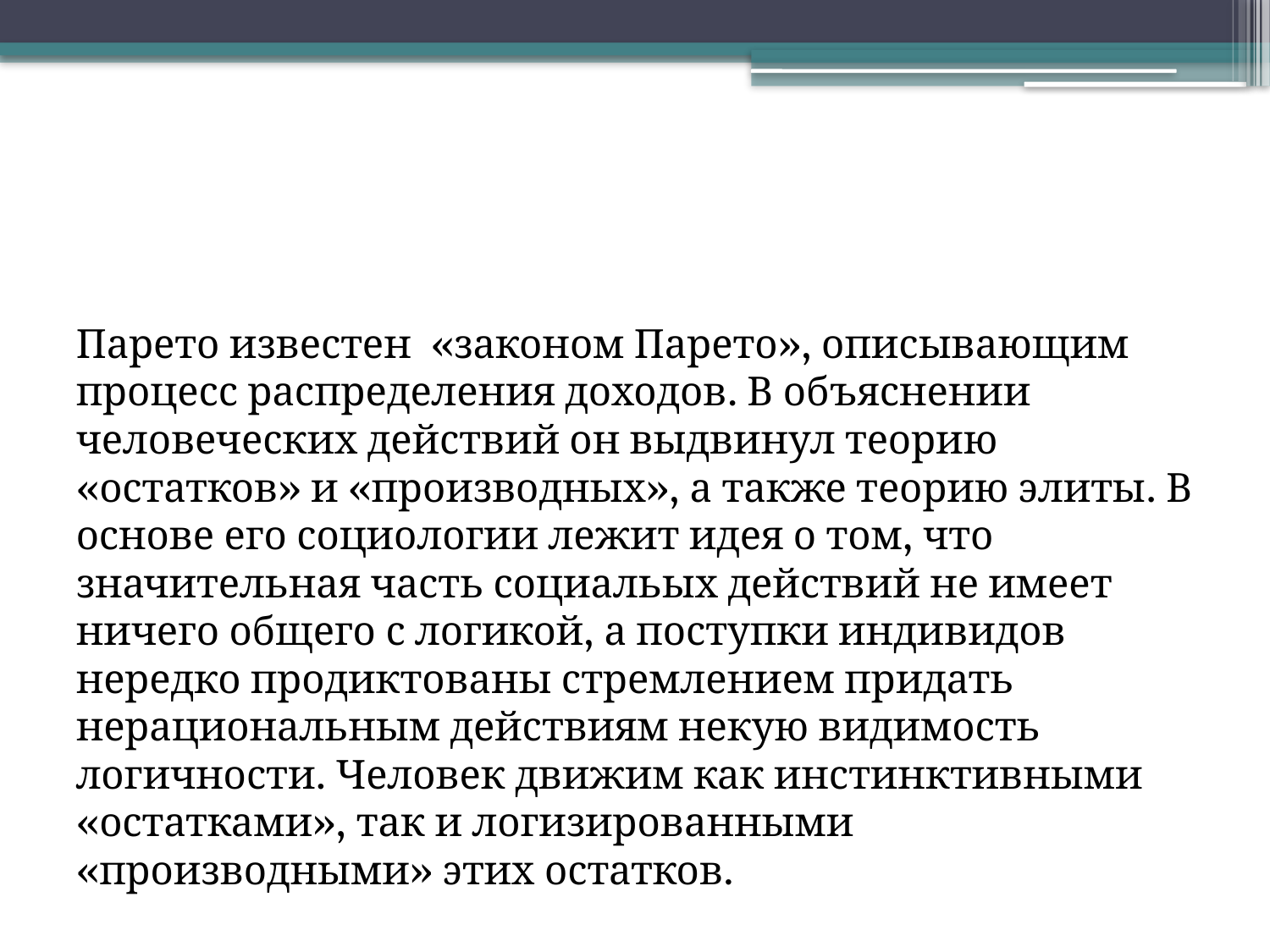

#
Парето известен  «законом Парето», описывающим процесс распределения доходов. В объяснении человеческих действий он выдвинул теорию «остатков» и «производных», а также теорию элиты. В основе его социологии лежит идея о том, что значительная часть социальых действий не имеет ничего общего с логикой, а поступки индивидов нередко продиктованы стремлением придать нерациональным действиям некую видимость логичности. Человек движим как инстинктивными «остатками», так и логизированными «производными» этих остатков.